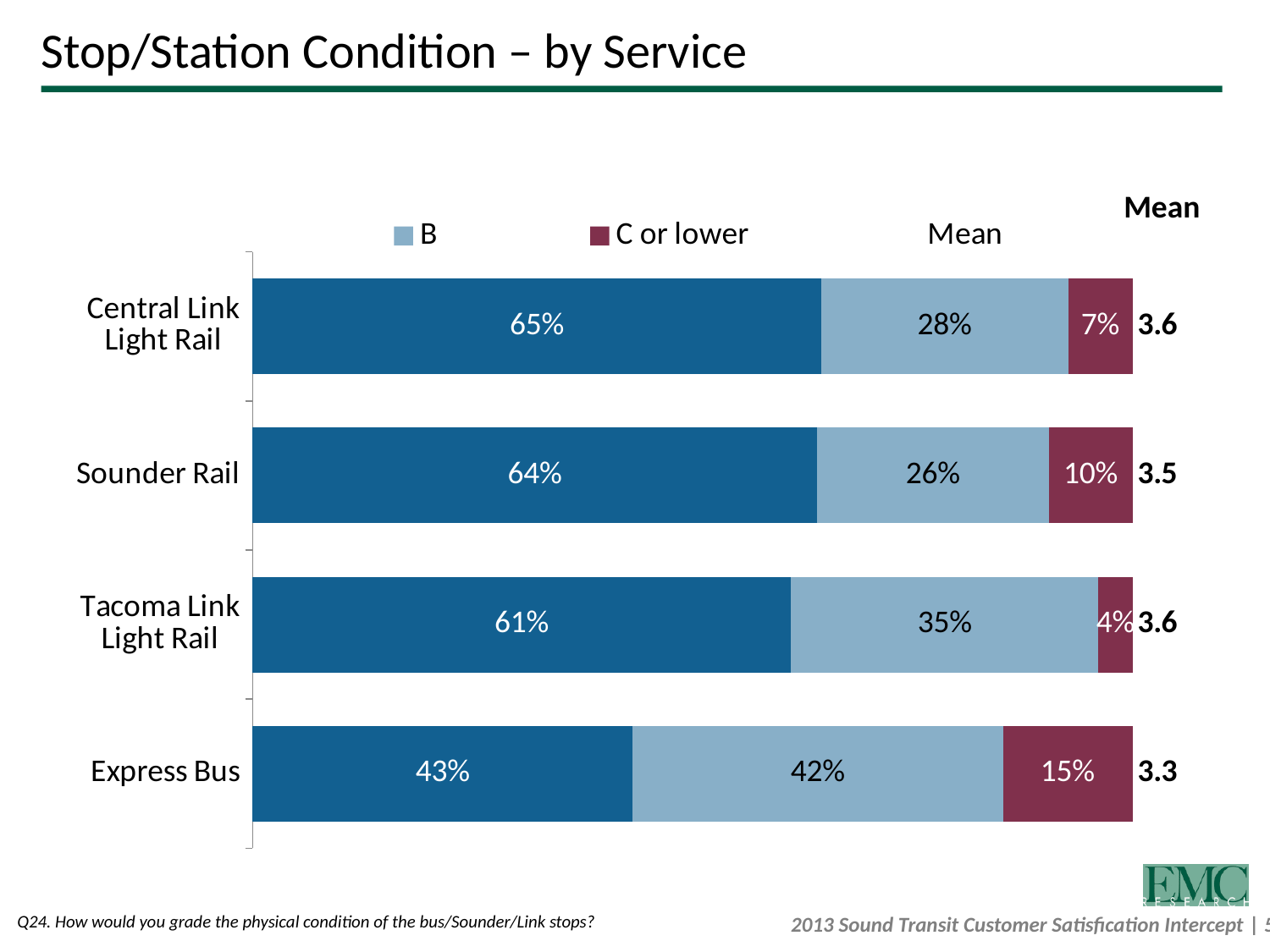

# Stop/Station Condition – by Service
Mean

### Chart

| Category | A | B | C or lower | Mean |
|---|---|---|---|---|
| Central Link Light Rail | 0.64597033956108 | 0.28080407478067326 | 0.0732255856582485 | 3.572918821463985 |
| Sounder Rail | 0.6413642842908912 | 0.26330498739316754 | 0.0953307283159453 | 3.5427321188646306 |
| Tacoma Link Light Rail | 0.6116504854368945 | 0.3495145631067964 | 0.03883495145631072 | 3.5728155339805823 |
| Express Bus | 0.43196963395441884 | 0.420688389798912 | 0.14734197624666903 | 3.2728845587710644 |
Q24. How would you grade the physical condition of the bus/Sounder/Link stops?